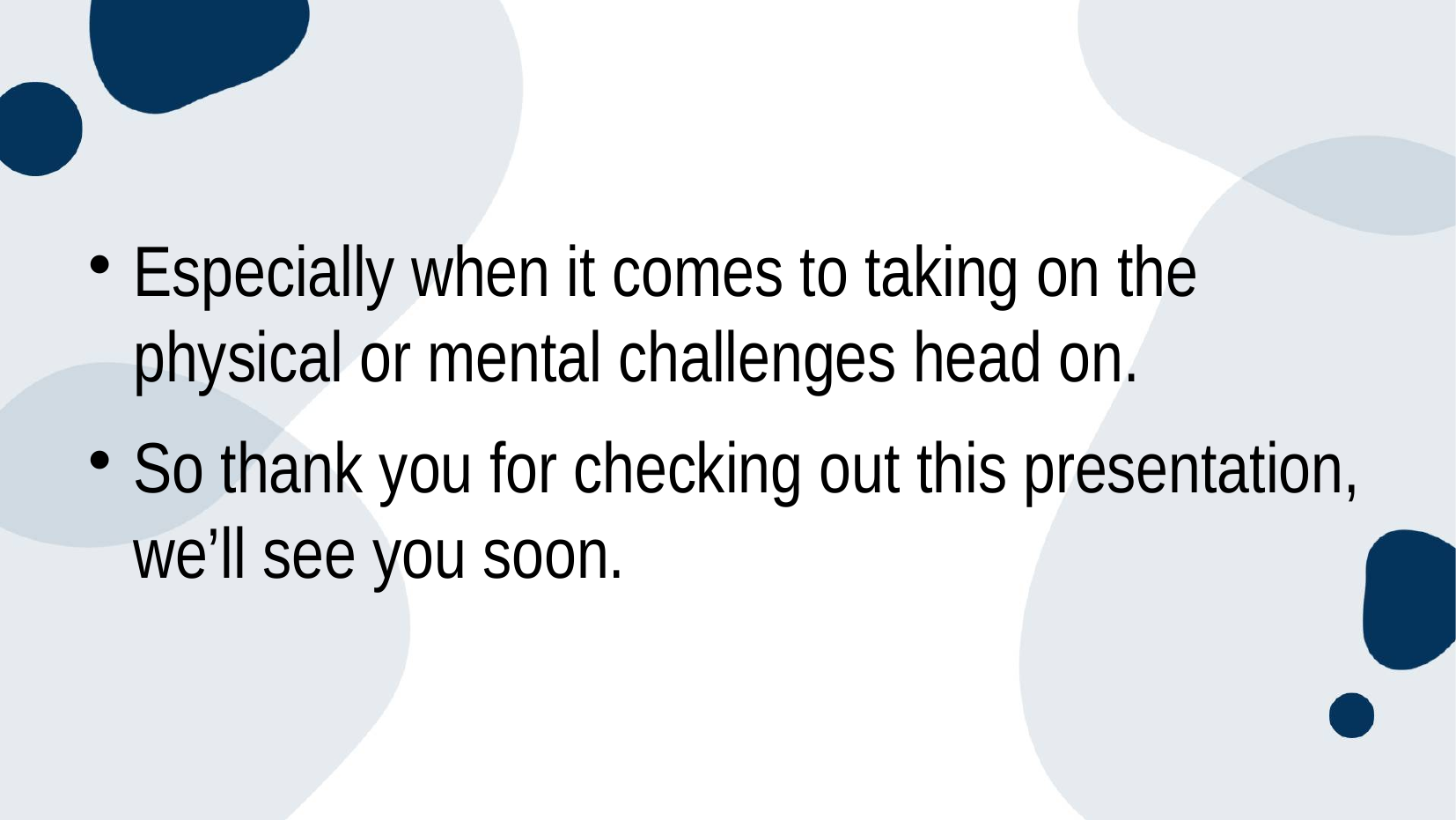

#
Especially when it comes to taking on the physical or mental challenges head on.
So thank you for checking out this presentation, we’ll see you soon.